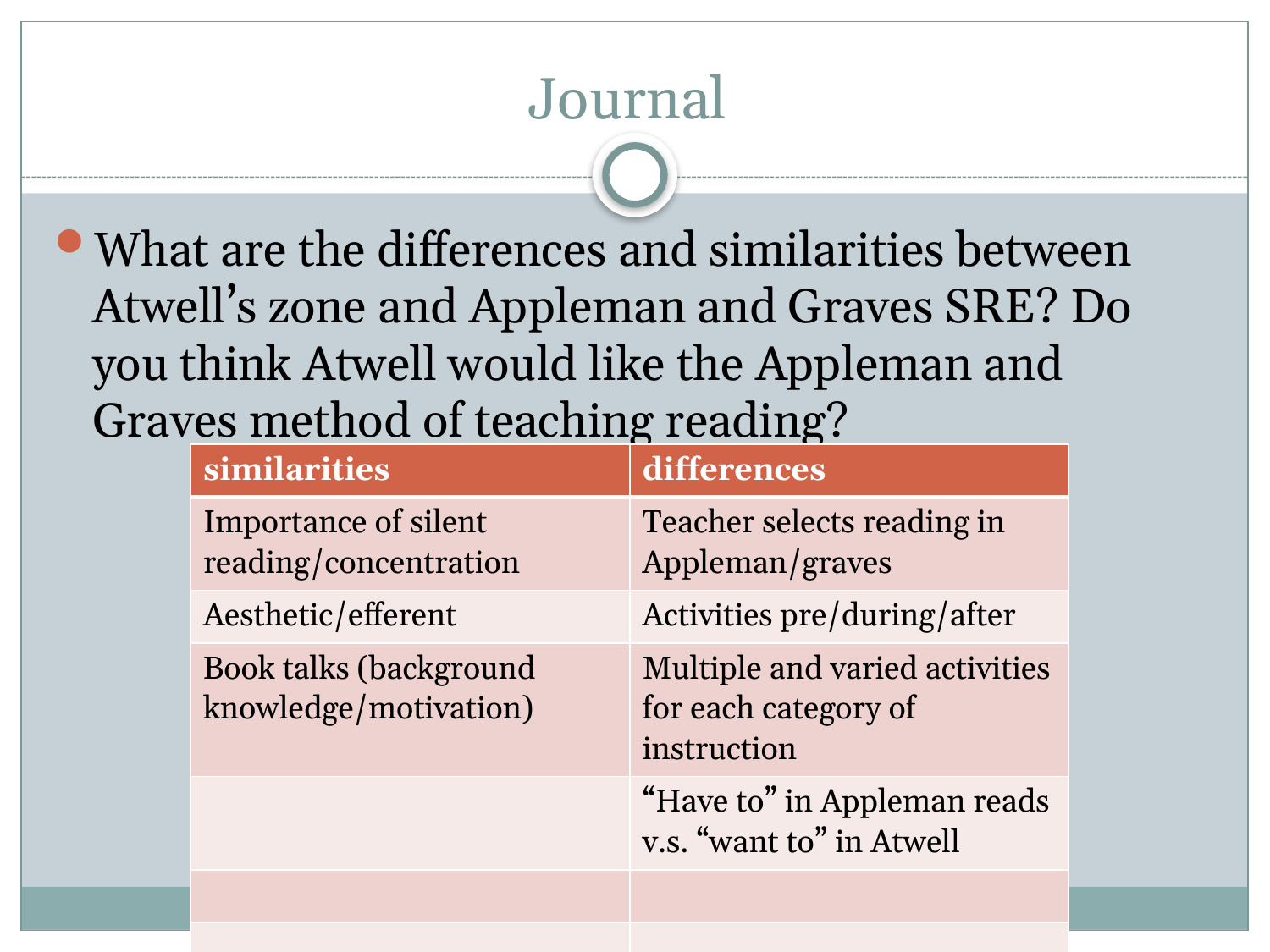

# Journal
What are the differences and similarities between Atwell’s zone and Appleman and Graves SRE? Do you think Atwell would like the Appleman and Graves method of teaching reading?

| similarities | differences |
| --- | --- |
| Importance of silent reading/concentration | Teacher selects reading in Appleman/graves |
| Aesthetic/efferent | Activities pre/during/after |
| Book talks (background knowledge/motivation) | Multiple and varied activities for each category of instruction |
|  | “Have to” in Appleman reads v.s. “want to” in Atwell |
|  |  |
|  |  |
|  |  |